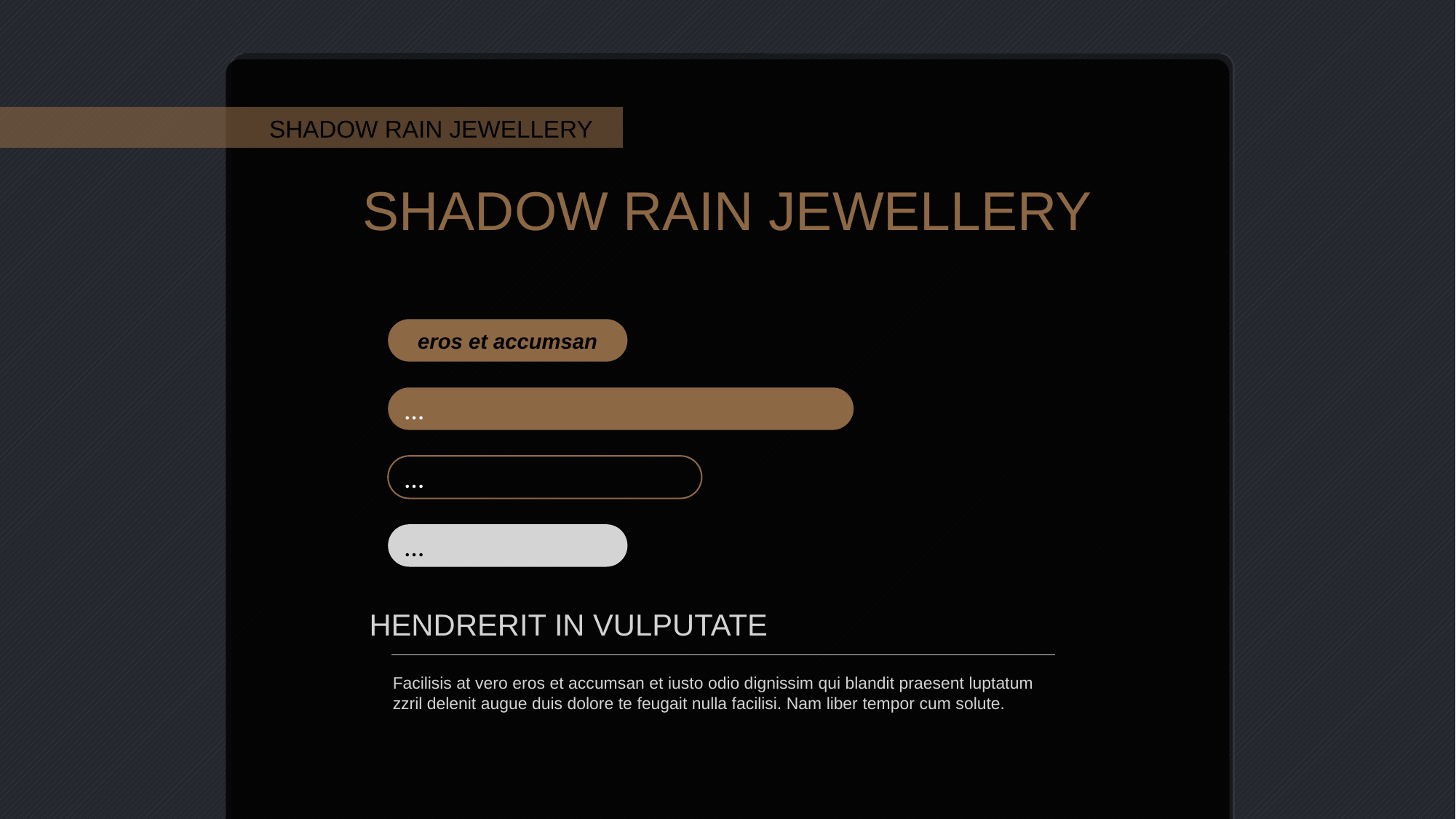

SHADOW RAIN JEWELLERY
SHADOW RAIN JEWELLERY
eros et accumsan
…
…
…
HENDRERIT IN VULPUTATE
Facilisis at vero eros et accumsan et iusto odio dignissim qui blandit praesent luptatum zzril delenit augue duis dolore te feugait nulla facilisi. Nam liber tempor cum solute.